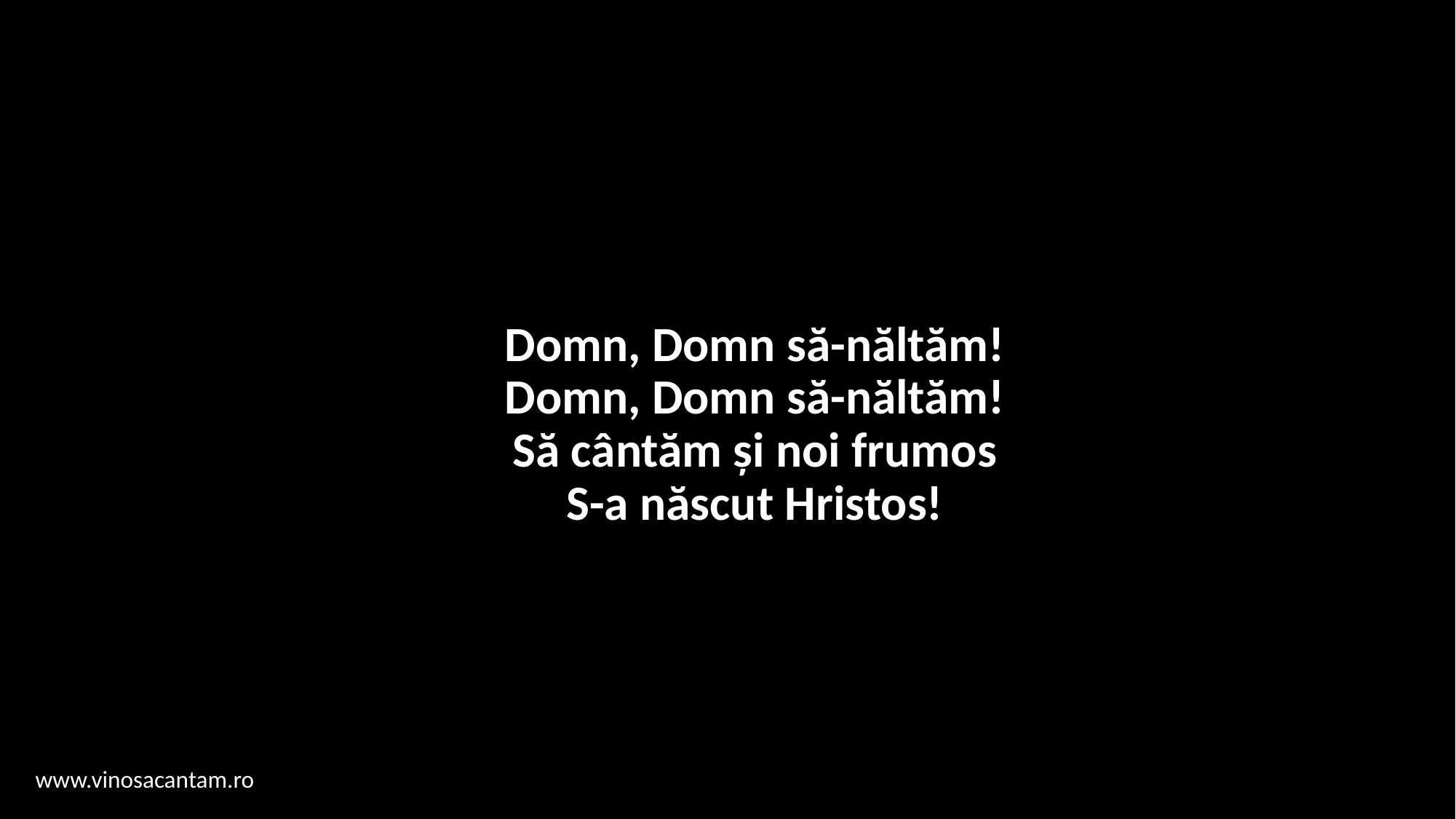

# Domn, Domn să-năltăm! Domn, Domn să-năltăm! Să cântăm și noi frumos S-a născut Hristos!
www.vinosacantam.ro